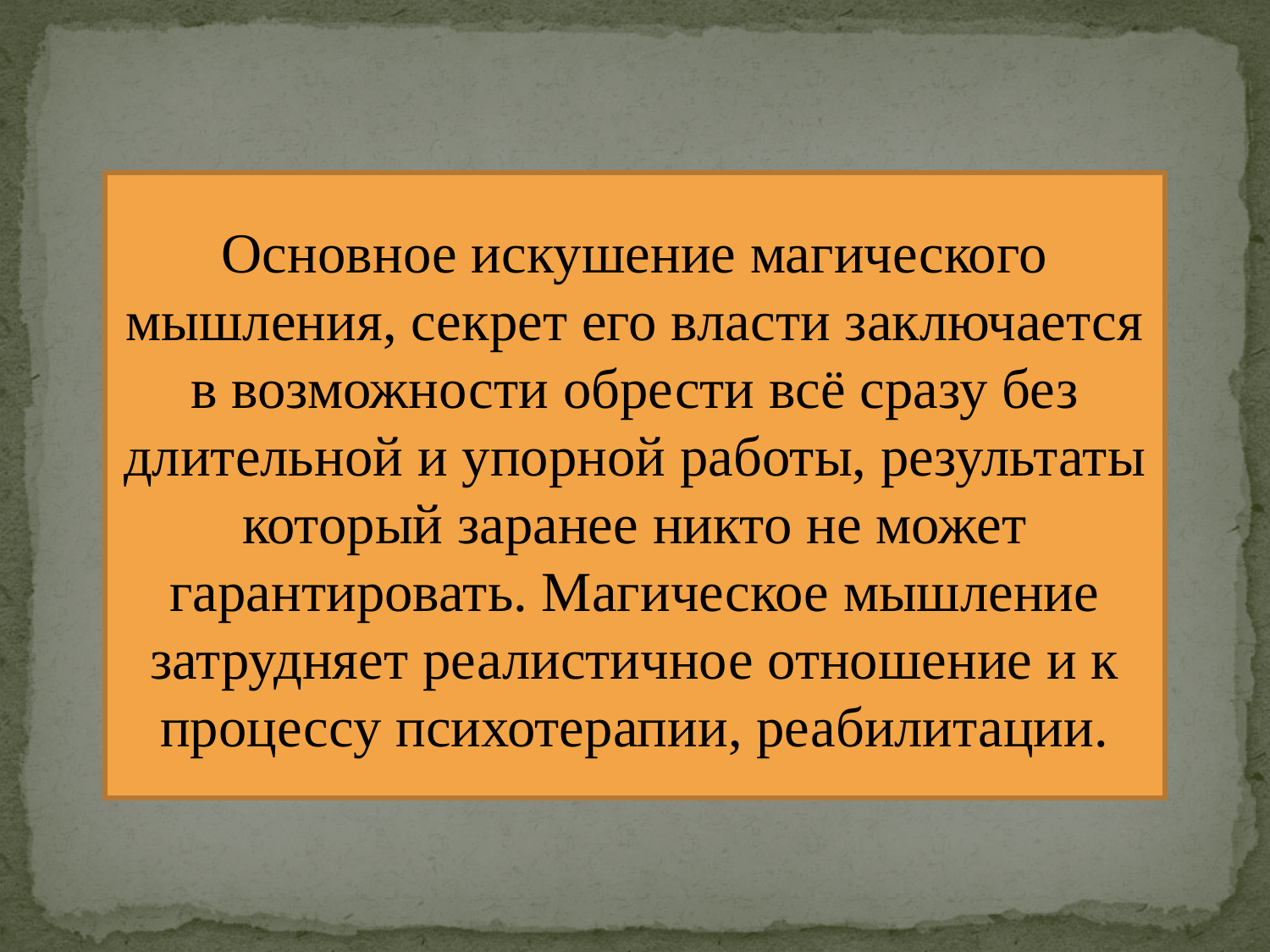

Основное искушение магического мышления, секрет его власти заключается в возможности обрести всё сразу без длительной и упорной работы, результаты который заранее никто не может гарантировать. Магическое мышление затрудняет реалистичное отношение и к процессу психотерапии, реабилитации.